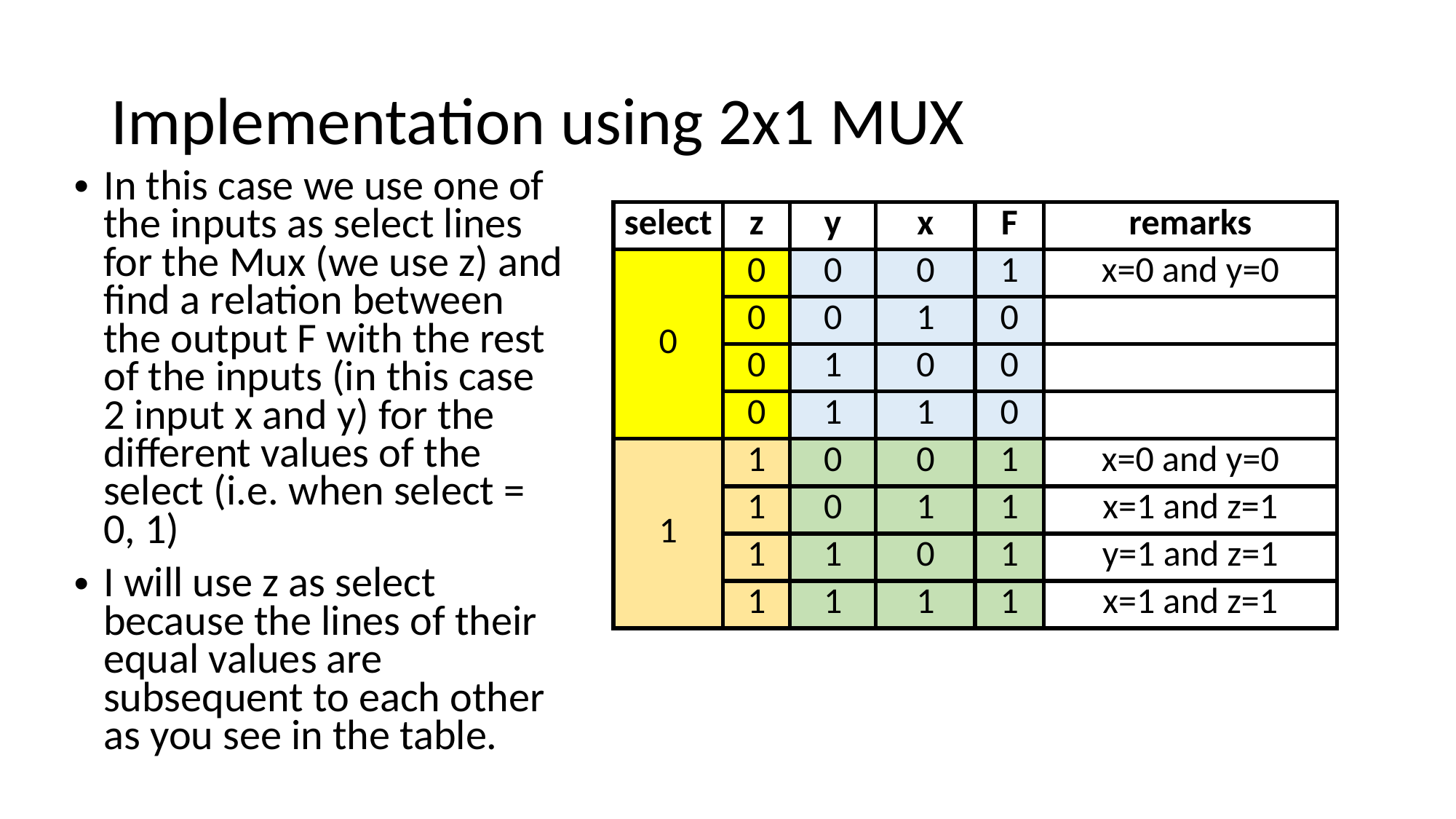

# Implementation using 2x1 MUX
In this case we use one of the inputs as select lines for the Mux (we use z) and find a relation between the output F with the rest of the inputs (in this case 2 input x and y) for the different values of the select (i.e. when select = 0, 1)
I will use z as select because the lines of their equal values are subsequent to each other as you see in the table.

| select | z | y | x | F | remarks |
| --- | --- | --- | --- | --- | --- |
| 0 | 0 | 0 | 0 | 1 | x=0 and y=0 |
|  | 0 | 0 | 1 | 0 |  |
|  | 0 | 1 | 0 | 0 |  |
|  | 0 | 1 | 1 | 0 |  |
| 1 | 1 | 0 | 0 | 1 | x=0 and y=0 |
|  | 1 | 0 | 1 | 1 | x=1 and z=1 |
|  | 1 | 1 | 0 | 1 | y=1 and z=1 |
|  | 1 | 1 | 1 | 1 | x=1 and z=1 |